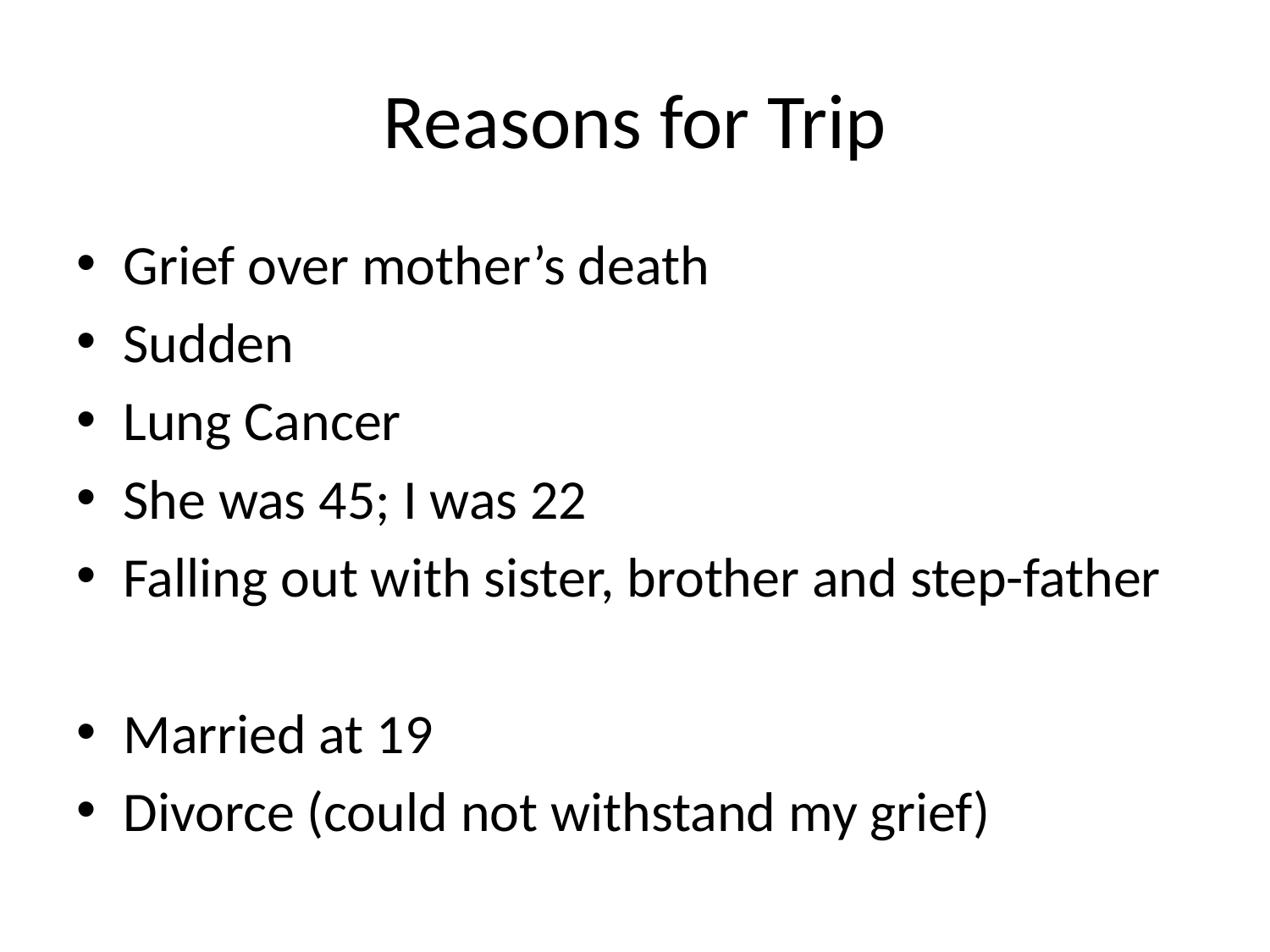

# Reasons for Trip
Grief over mother’s death
Sudden
Lung Cancer
She was 45; I was 22
Falling out with sister, brother and step-father

Married at 19
Divorce (could not withstand my grief)